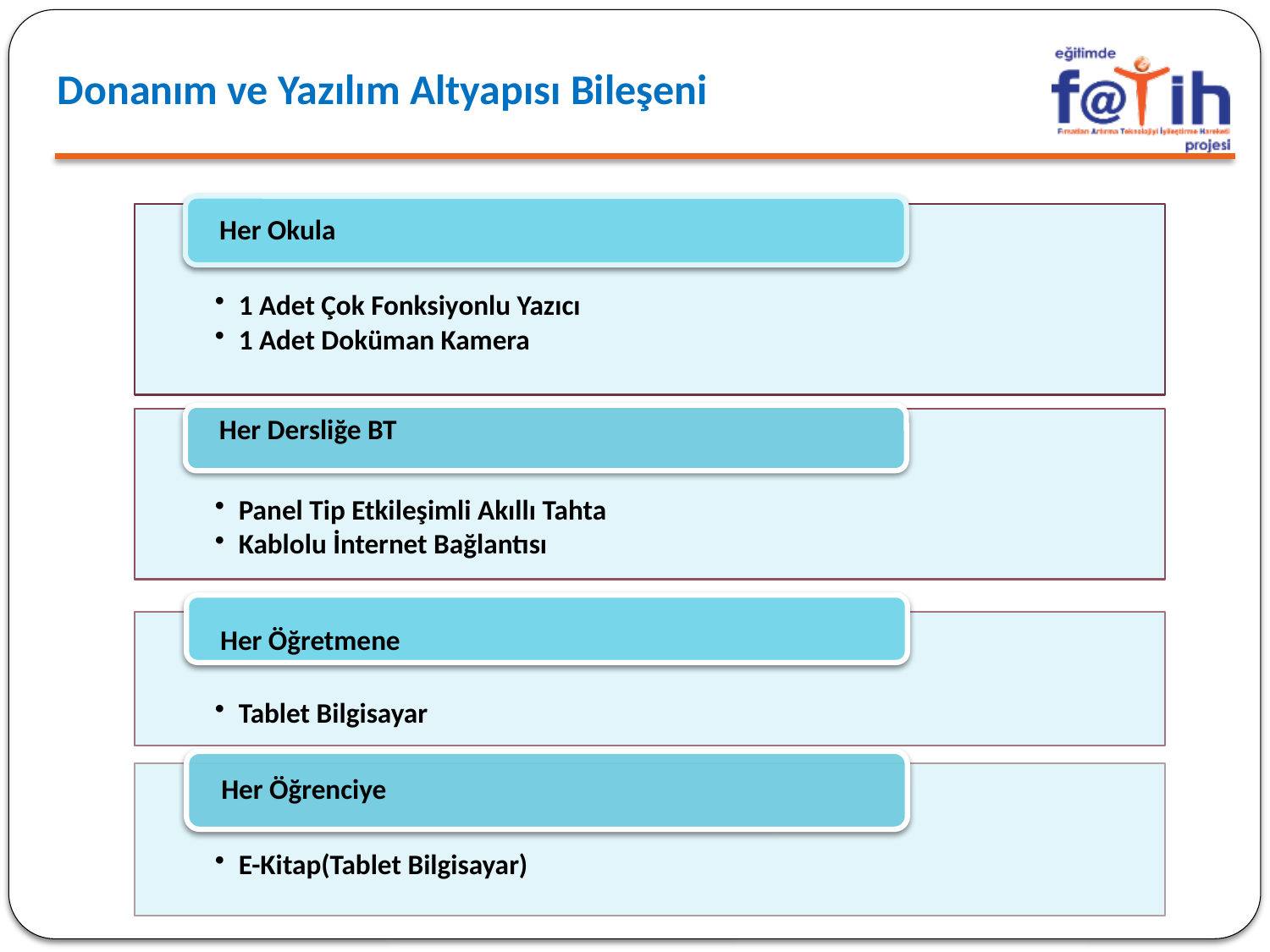

Donanım ve Yazılım Altyapısı Bileşeni

1 Adet Çok Fonksiyonlu Yazıcı
1 Adet Doküman Kamera
Her Okula

Panel Tip Etkileşimli Akıllı Tahta
Kablolu İnternet Bağlantısı
Her Dersliğe BT

Tablet Bilgisayar

Her Öğretmene

E-Kitap(Tablet Bilgisayar)
Her Öğrenciye